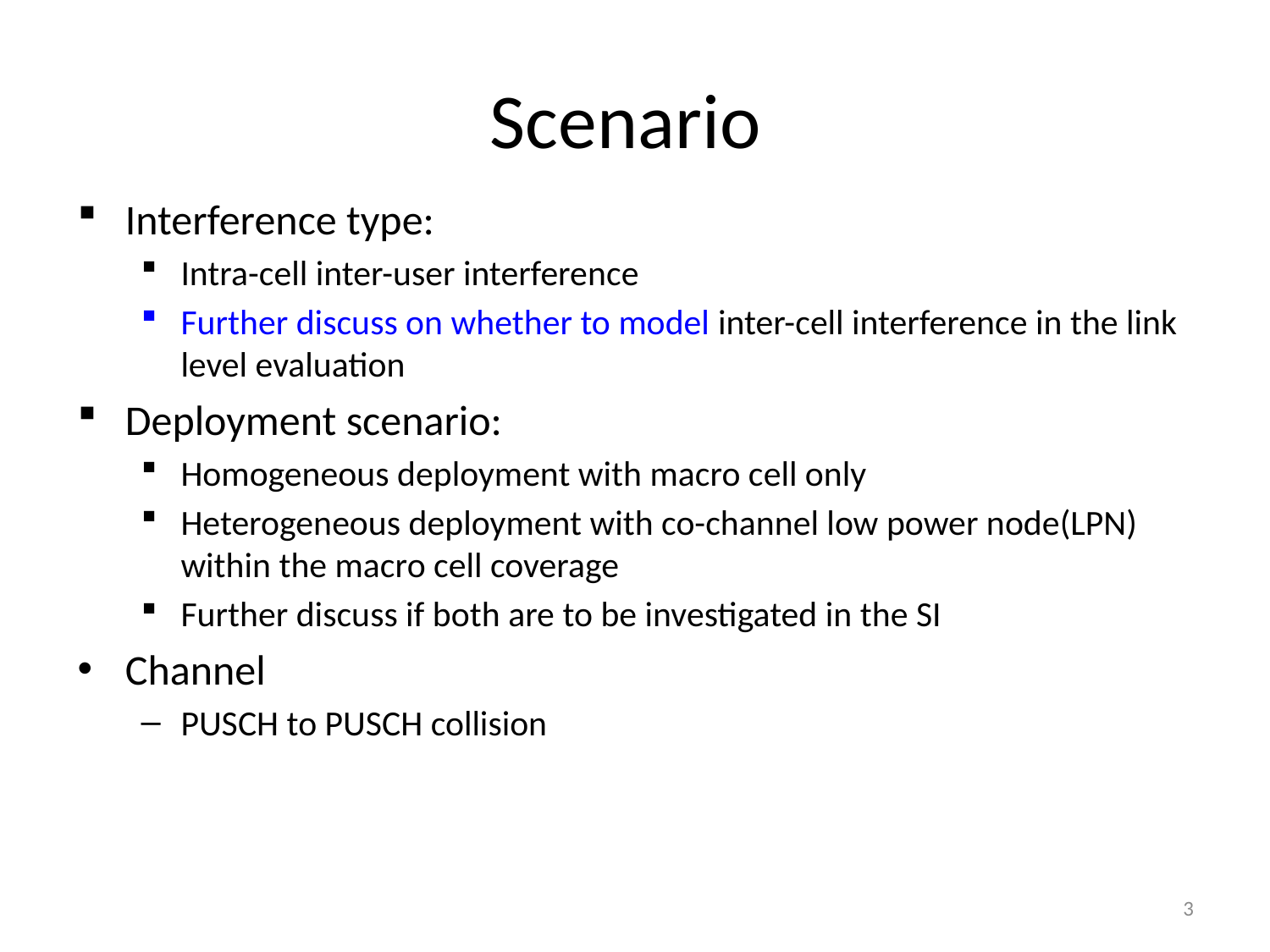

# Scenario
Interference type:
Intra-cell inter-user interference
Further discuss on whether to model inter-cell interference in the link level evaluation
Deployment scenario:
Homogeneous deployment with macro cell only
Heterogeneous deployment with co-channel low power node(LPN) within the macro cell coverage
Further discuss if both are to be investigated in the SI
Channel
PUSCH to PUSCH collision
3